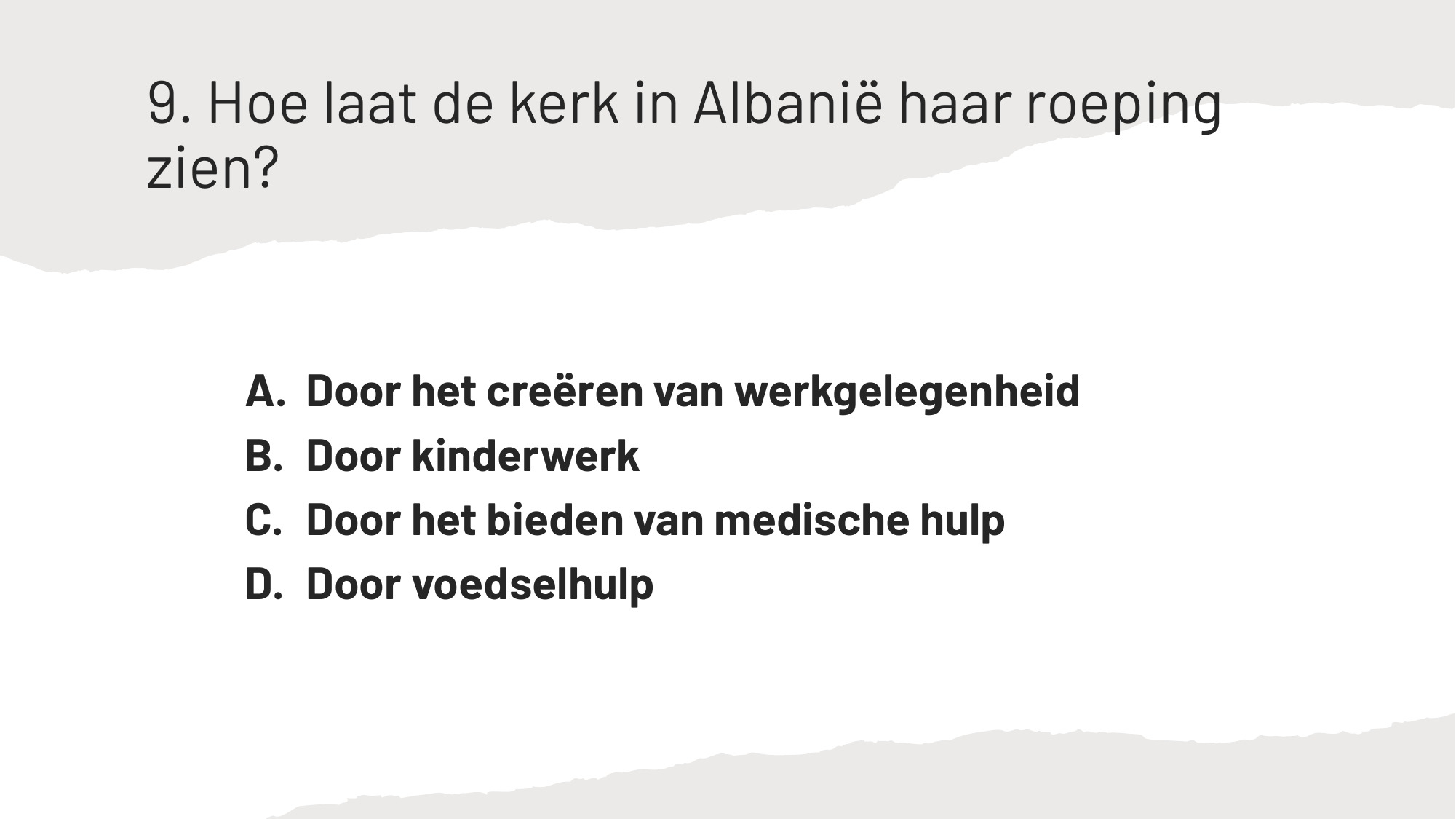

# 9. Hoe laat de kerk in Albanië haar roeping zien?
Door het creëren van werkgelegenheid
Door kinderwerk
Door het bieden van medische hulp
Door voedselhulp